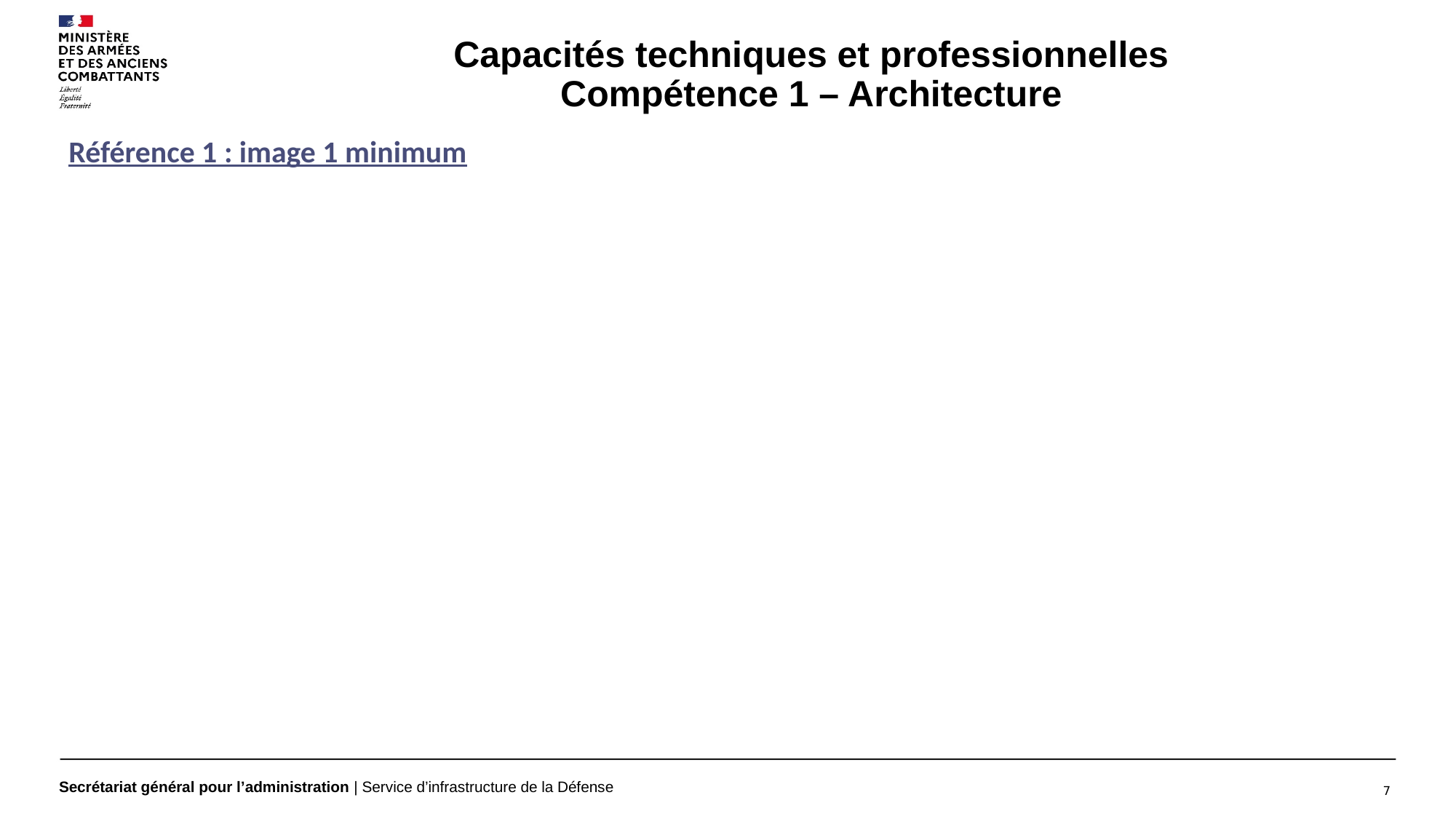

# Capacités techniques et professionnelles Compétence 1 – Architecture
Référence 1 : image 1 minimum

7